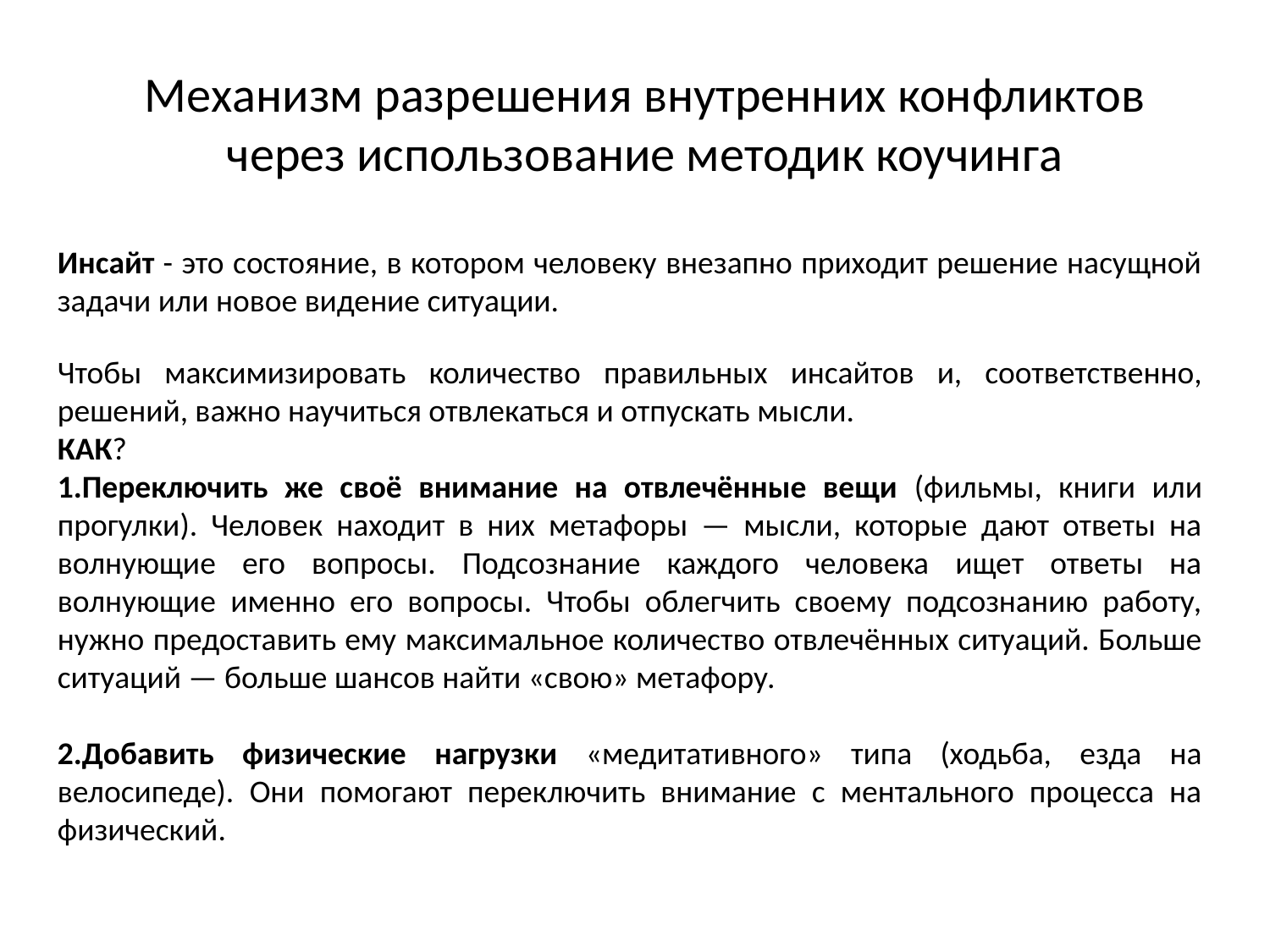

Механизм разрешения внутренних конфликтов через использование методик коучинга
Инсайт - это состояние, в котором человеку внезапно приходит решение насущной задачи или новое видение ситуации.
Чтобы максимизировать количество правильных инсайтов и, соответственно, решений, важно научиться отвлекаться и отпускать мысли.
КАК?
1.Переключить же своё внимание на отвлечённые вещи (фильмы, книги или прогулки). Человек находит в них метафоры — мысли, которые дают ответы на волнующие его вопросы. Подсознание каждого человека ищет ответы на волнующие именно его вопросы. Чтобы облегчить своему подсознанию работу, нужно предоставить ему максимальное количество отвлечённых ситуаций. Больше ситуаций — больше шансов найти «свою» метафору.

2.Добавить физические нагрузки «медитативного» типа (ходьба, езда на велосипеде). Они помогают переключить внимание с ментального процесса на физический.